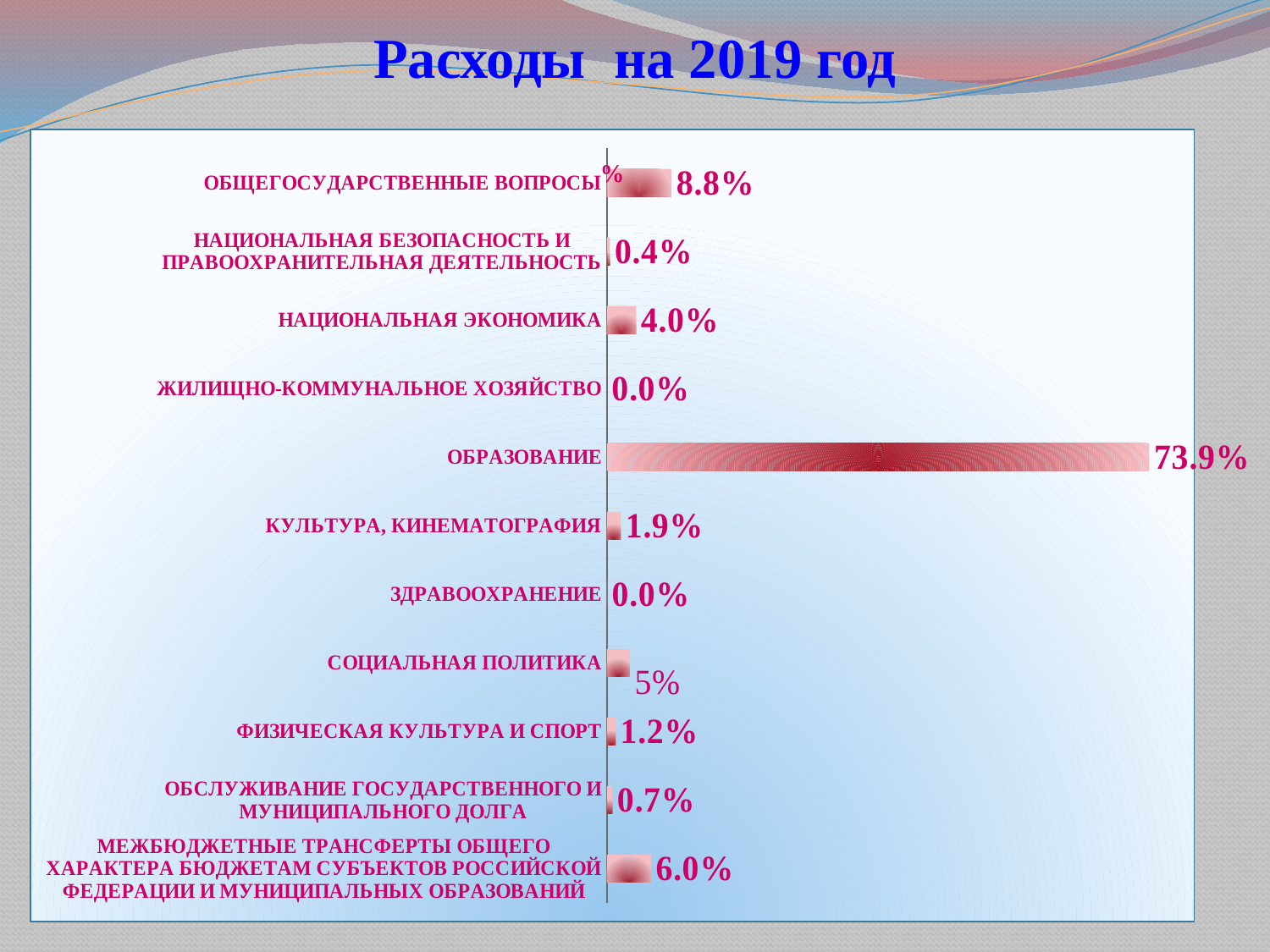

# Расходы  на 2019 год

### Chart:

| Category | % |
|---|---|
| МЕЖБЮДЖЕТНЫЕ ТРАНСФЕРТЫ ОБЩЕГО ХАРАКТЕРА БЮДЖЕТАМ СУБЪЕКТОВ РОССИЙСКОЙ ФЕДЕРАЦИИ И МУНИЦИПАЛЬНЫХ ОБРАЗОВАНИЙ | 0.06001151284197291 |
| ОБСЛУЖИВАНИЕ ГОСУДАРСТВЕННОГО И МУНИЦИПАЛЬНОГО ДОЛГА | 0.007431506531185508 |
| ФИЗИЧЕСКАЯ КУЛЬТУРА И СПОРТ | 0.01168568443126351 |
| СОЦИАЛЬНАЯ ПОЛИТИКА | 0.031186796610154256 |
| ЗДРАВООХРАНЕНИЕ | 0.0001797945128512623 |
| КУЛЬТУРА, КИНЕМАТОГРАФИЯ | 0.018747533444026823 |
| ОБРАЗОВАНИЕ | 0.7392153108212625 |
| ЖИЛИЩНО-КОММУНАЛЬНОЕ ХОЗЯЙСТВО | 0.0 |
| НАЦИОНАЛЬНАЯ ЭКОНОМИКА | 0.03968879967085618 |
| НАЦИОНАЛЬНАЯ БЕЗОПАСНОСТЬ И ПРАВООХРАНИТЕЛЬНАЯ ДЕЯТЕЛЬНОСТЬ | 0.004091883386477595 |
| ОБЩЕГОСУДАРСТВЕННЫЕ ВОПРОСЫ | 0.08776117774994957 |